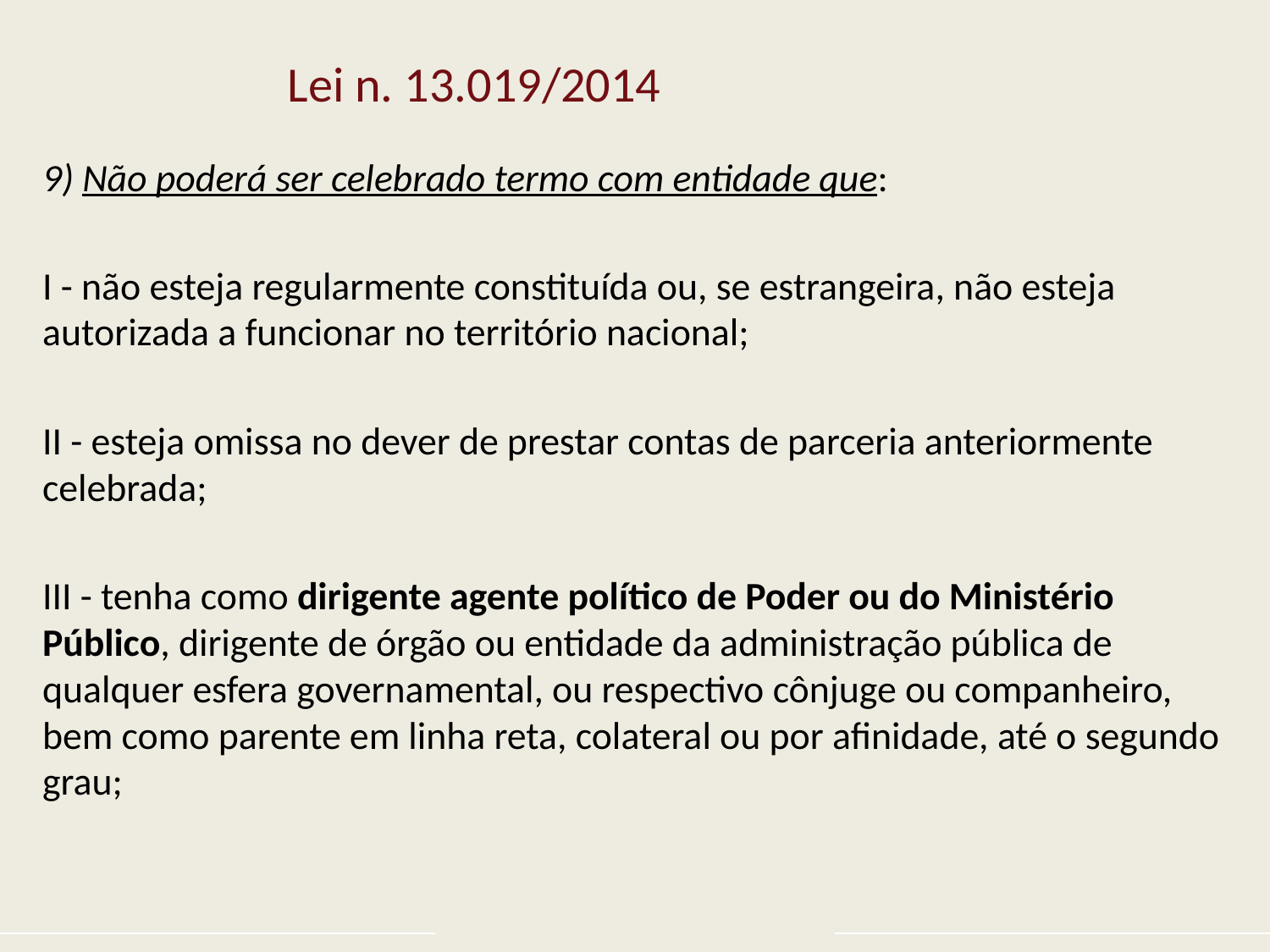

# Lei n. 13.019/2014
9) Não poderá ser celebrado termo com entidade que:

I - não esteja regularmente constituída ou, se estrangeira, não esteja autorizada a funcionar no território nacional;

II - esteja omissa no dever de prestar contas de parceria anteriormente celebrada;

III - tenha como dirigente agente político de Poder ou do Ministério Público, dirigente de órgão ou entidade da administração pública de qualquer esfera governamental, ou respectivo cônjuge ou companheiro, bem como parente em linha reta, colateral ou por afinidade, até o segundo grau;